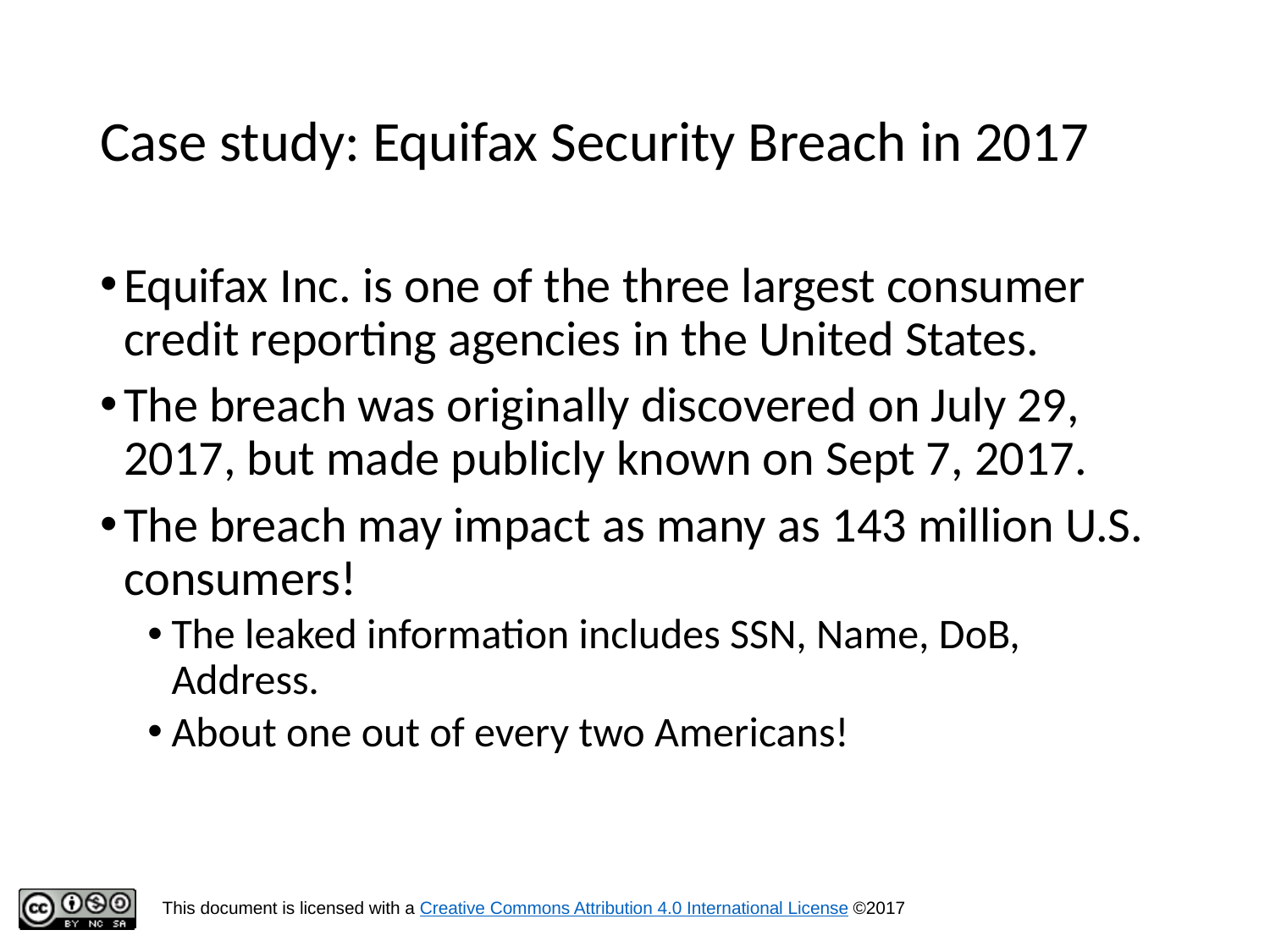

# Case study: Equifax Security Breach in 2017
Equifax Inc. is one of the three largest consumer credit reporting agencies in the United States.
The breach was originally discovered on July 29, 2017, but made publicly known on Sept 7, 2017.
The breach may impact as many as 143 million U.S. consumers!
The leaked information includes SSN, Name, DoB, Address.
About one out of every two Americans!